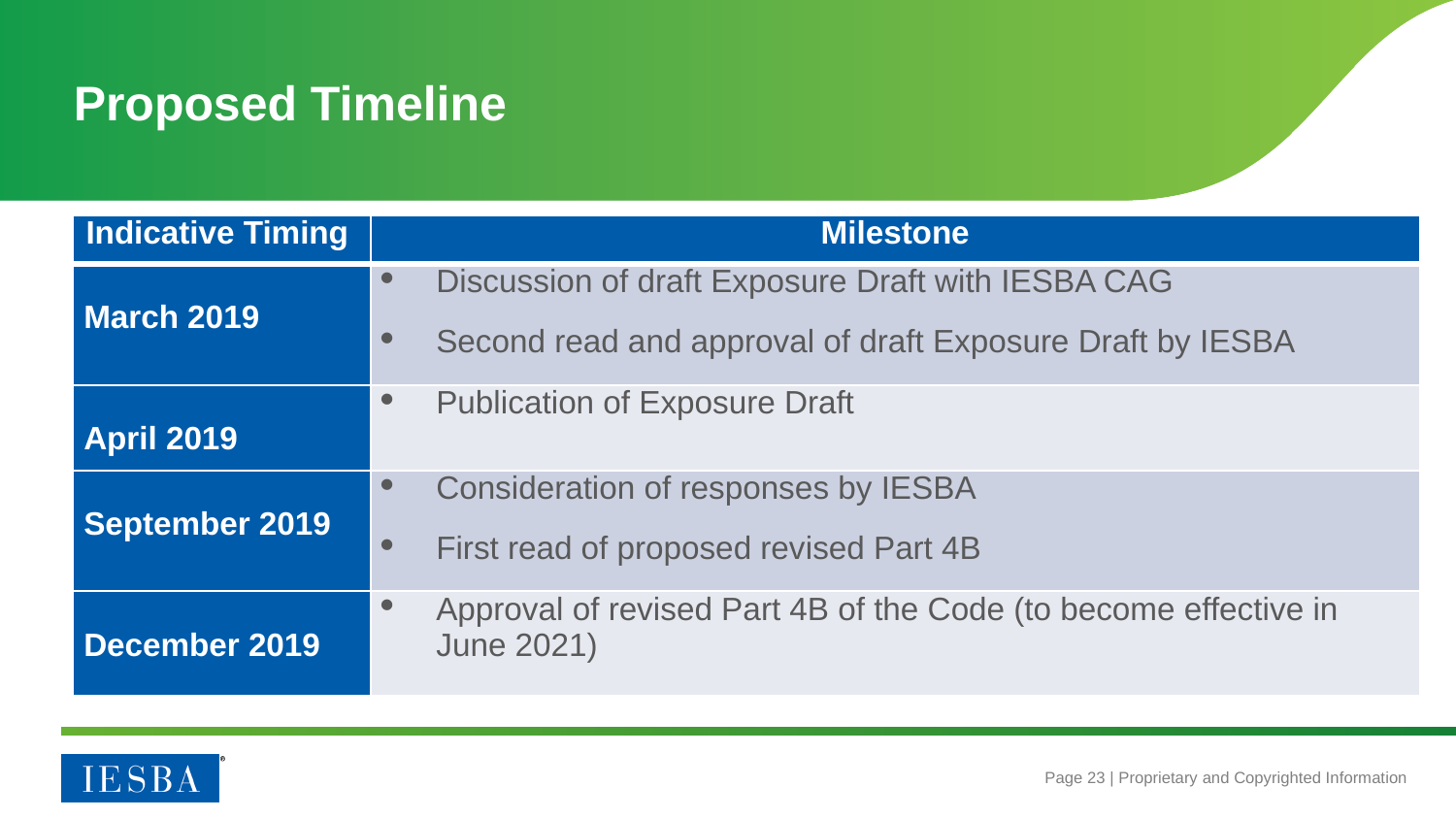

# Proposed Timeline
| Indicative Timing | Milestone |
| --- | --- |
| March 2019 | Discussion of draft Exposure Draft with IESBA CAG Second read and approval of draft Exposure Draft by IESBA |
| April 2019 | Publication of Exposure Draft |
| September 2019 | Consideration of responses by IESBA First read of proposed revised Part 4B |
| December 2019 | Approval of revised Part 4B of the Code (to become effective in June 2021) |